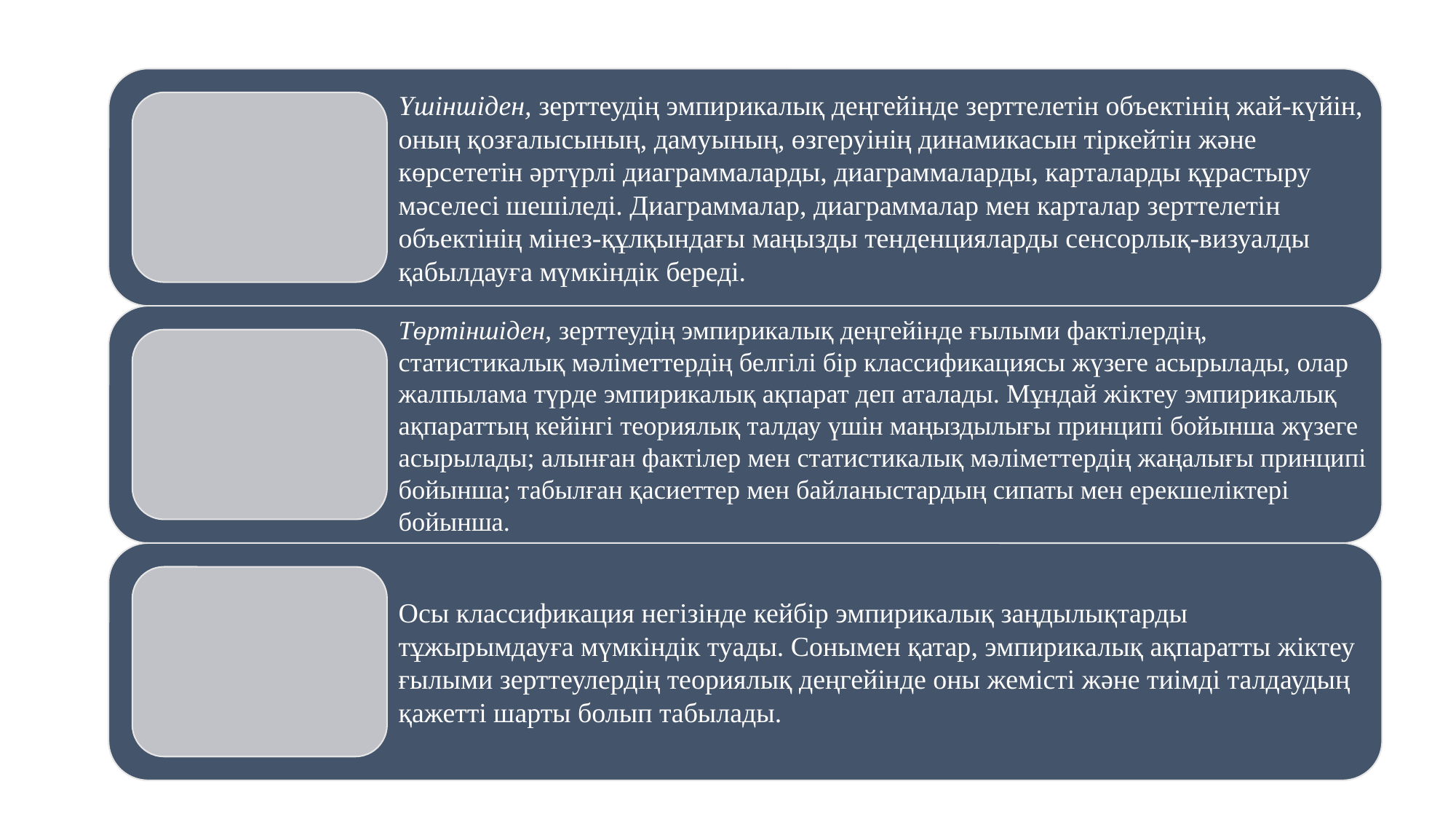

Үшіншіден, зерттеудің эмпирикалық деңгейінде зерттелетін объектінің жай-күйін, оның қозғалысының, дамуының, өзгеруінің динамикасын тіркейтін және көрсететін әртүрлі диаграммаларды, диаграммаларды, карталарды құрастыру мәселесі шешіледі. Диаграммалар, диаграммалар мен карталар зерттелетін объектінің мінез-құлқындағы маңызды тенденцияларды сенсорлық-визуалды қабылдауға мүмкіндік береді.
Төртіншіден, зерттеудің эмпирикалық деңгейінде ғылыми фактілердің, статистикалық мәліметтердің белгілі бір классификациясы жүзеге асырылады, олар жалпылама түрде эмпирикалық ақпарат деп аталады. Мұндай жіктеу эмпирикалық ақпараттың кейінгі теориялық талдау үшін маңыздылығы принципі бойынша жүзеге асырылады; алынған фактілер мен статистикалық мәліметтердің жаңалығы принципі бойынша; табылған қасиеттер мен байланыстардың сипаты мен ерекшеліктері бойынша.
Осы классификация негізінде кейбір эмпирикалық заңдылықтарды тұжырымдауға мүмкіндік туады. Сонымен қатар, эмпирикалық ақпаратты жіктеу ғылыми зерттеулердің теориялық деңгейінде оны жемісті және тиімді талдаудың қажетті шарты болып табылады.